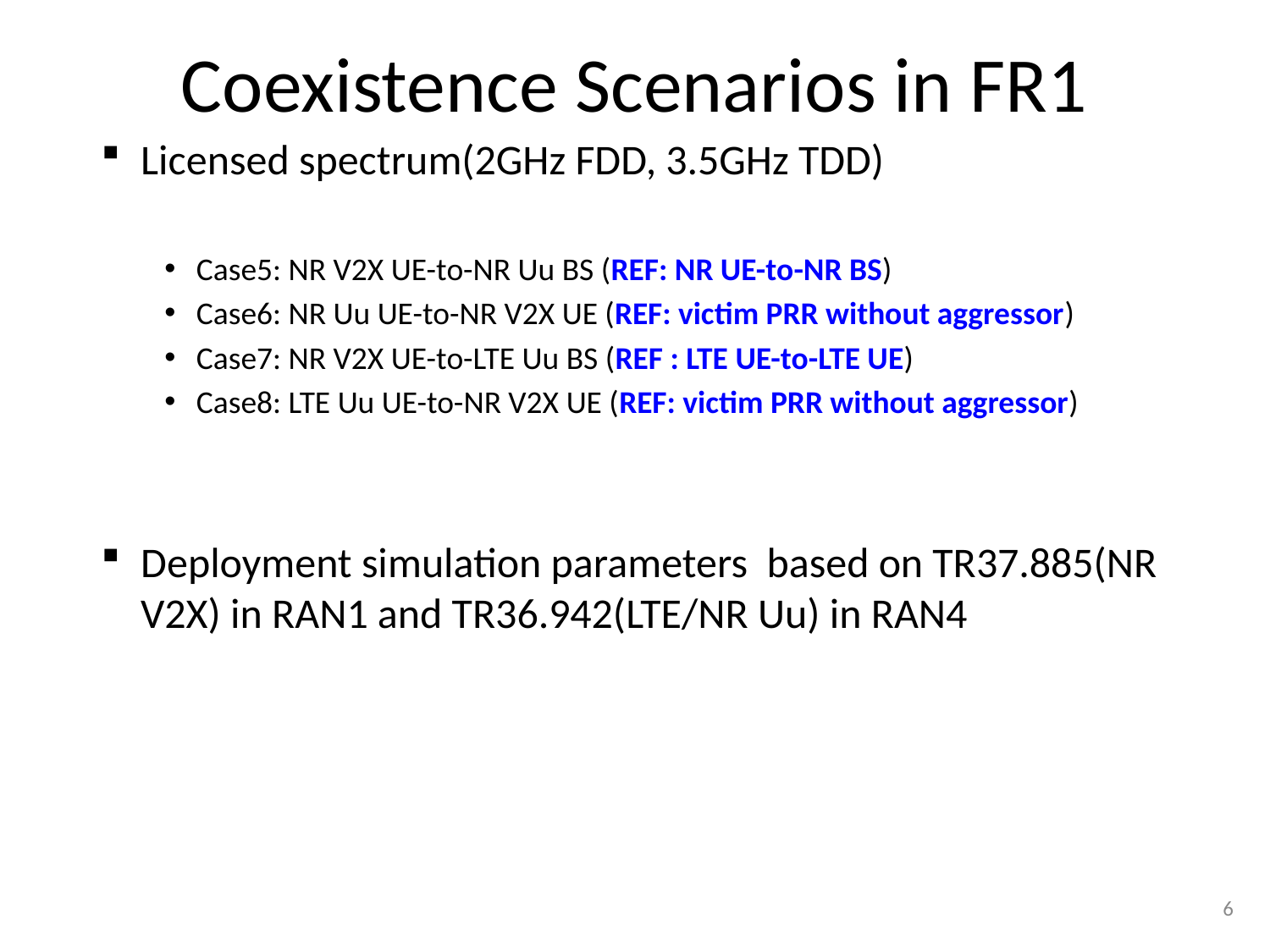

# Coexistence Scenarios in FR1
Licensed spectrum(2GHz FDD, 3.5GHz TDD)

Case5: NR V2X UE-to-NR Uu BS (REF: NR UE-to-NR BS)
Case6: NR Uu UE-to-NR V2X UE (REF: victim PRR without aggressor)
Case7: NR V2X UE-to-LTE Uu BS (REF : LTE UE-to-LTE UE)
Case8: LTE Uu UE-to-NR V2X UE (REF: victim PRR without aggressor)

Deployment simulation parameters  based on TR37.885(NR V2X) in RAN1 and TR36.942(LTE/NR Uu) in RAN4

6